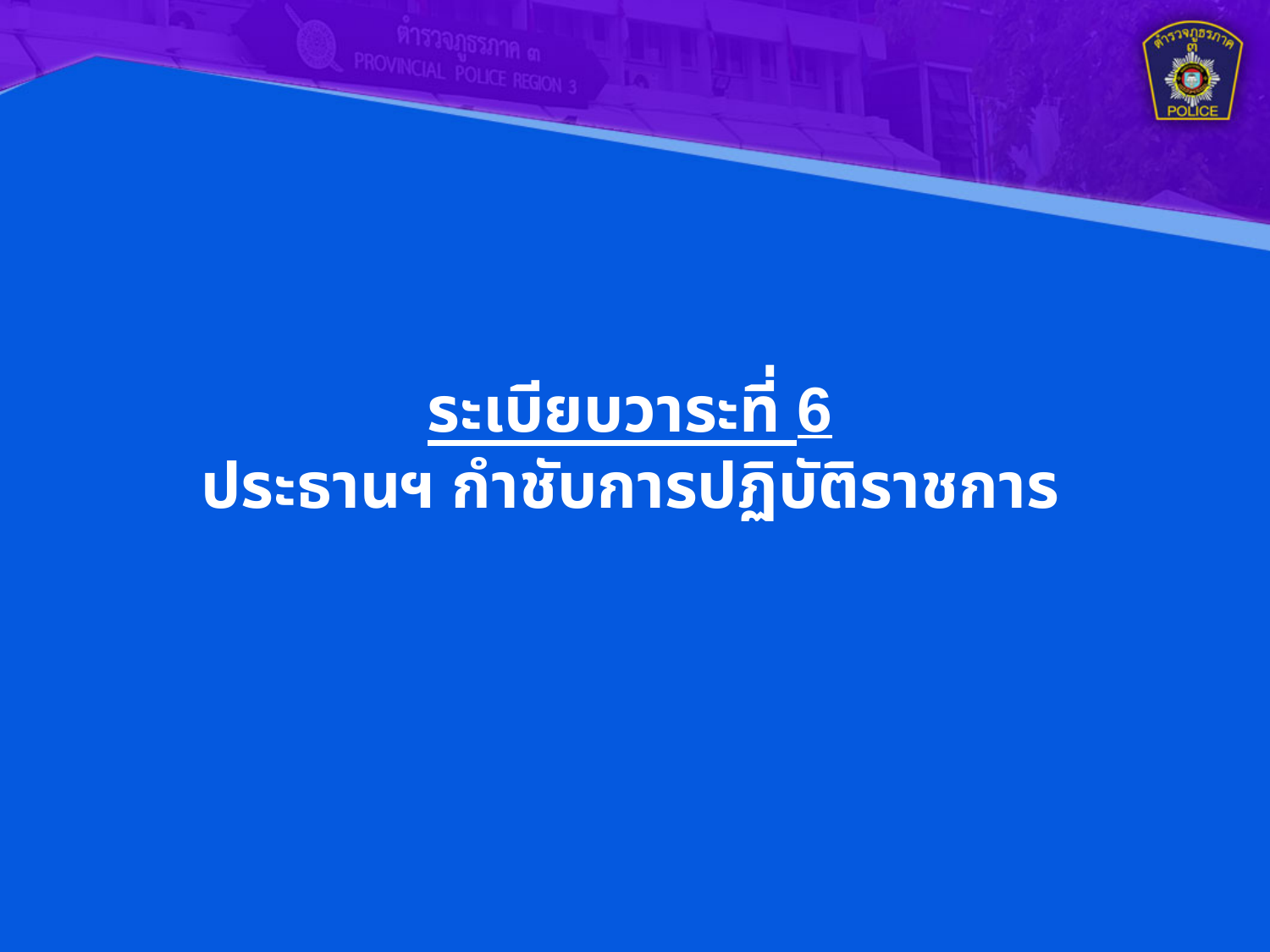

ระเบียบวาระที่ 6
ประธานฯ กำชับการปฏิบัติราชการ